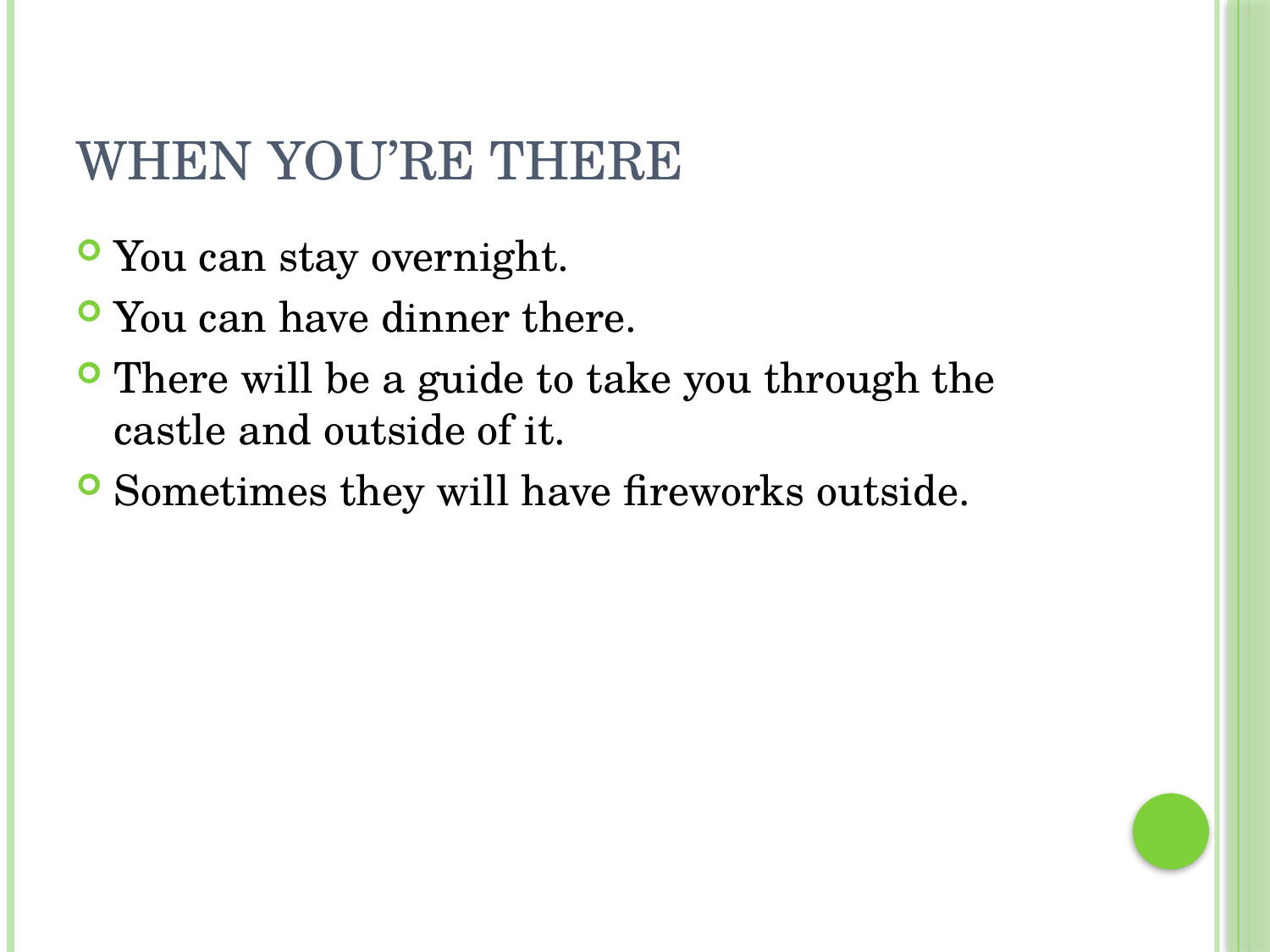

# When You’re There
You can stay overnight.
You can have dinner there.
There will be a guide to take you through the castle and outside of it.
Sometimes they will have fireworks outside.